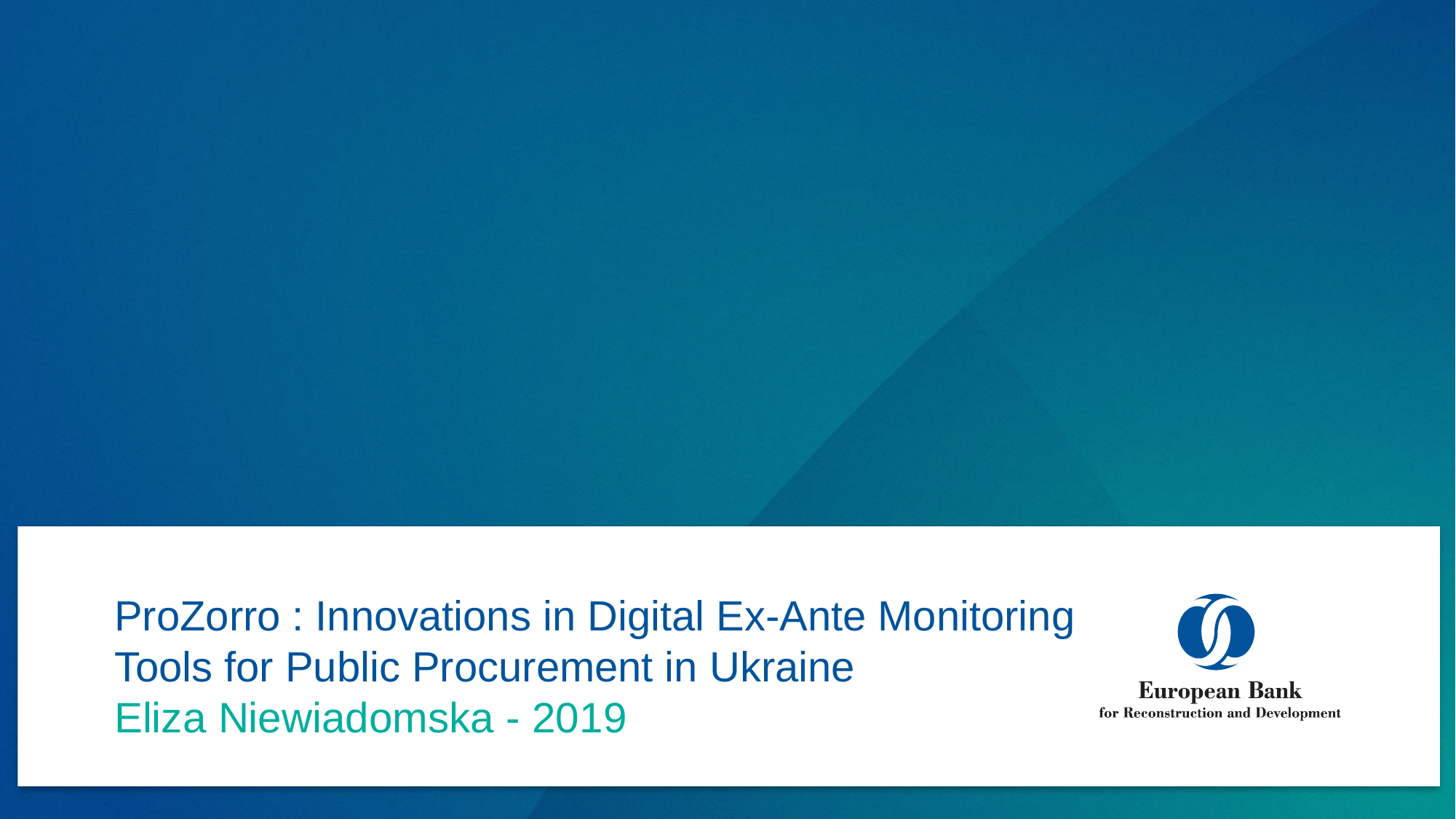

# ProZorro : Innovations in Digital Ex-Ante Monitoring Tools for Public Procurement in Ukraine
Eliza Niewiadomska - 2019